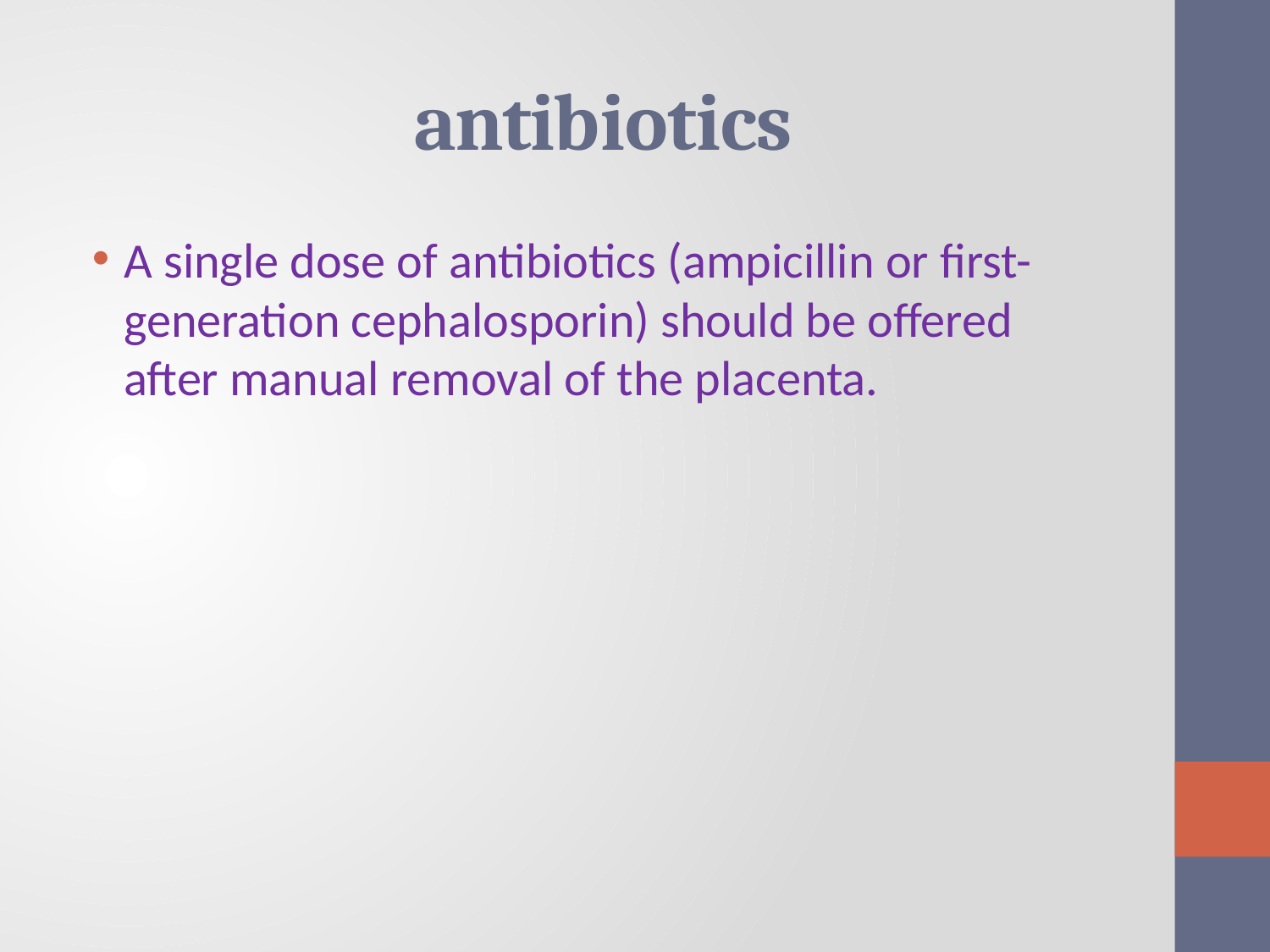

# antibiotics
A single dose of antibiotics (ampicillin or first-generation cephalosporin) should be offered after manual removal of the placenta.